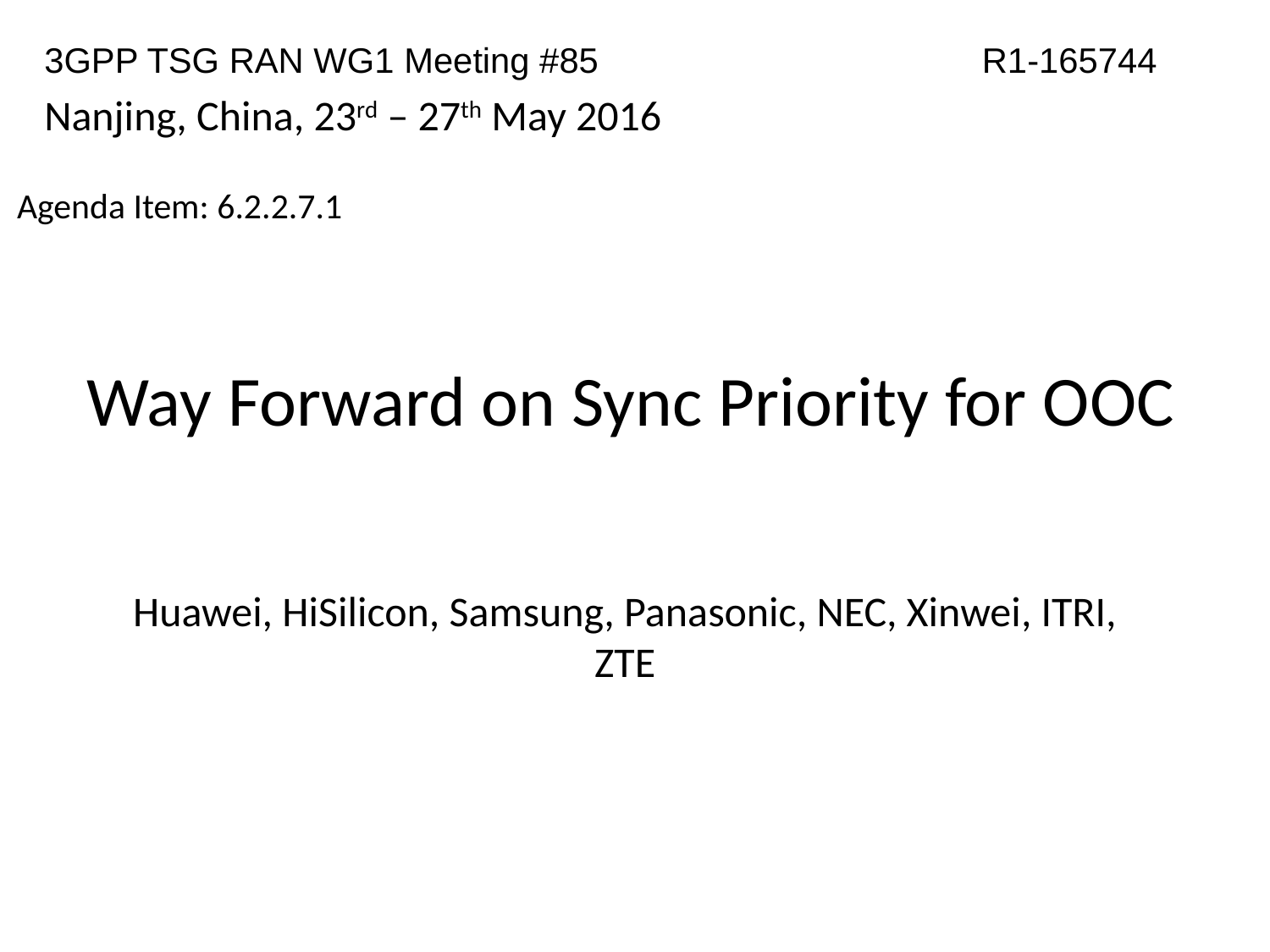

3GPP TSG RAN WG1 Meeting #85            		     R1-165744
Nanjing, China, 23rd – 27th May 2016

Agenda Item: 6.2.2.7.1
# Way Forward on Sync Priority for OOC

Huawei, HiSilicon, Samsung, Panasonic, NEC, Xinwei, ITRI, ZTE